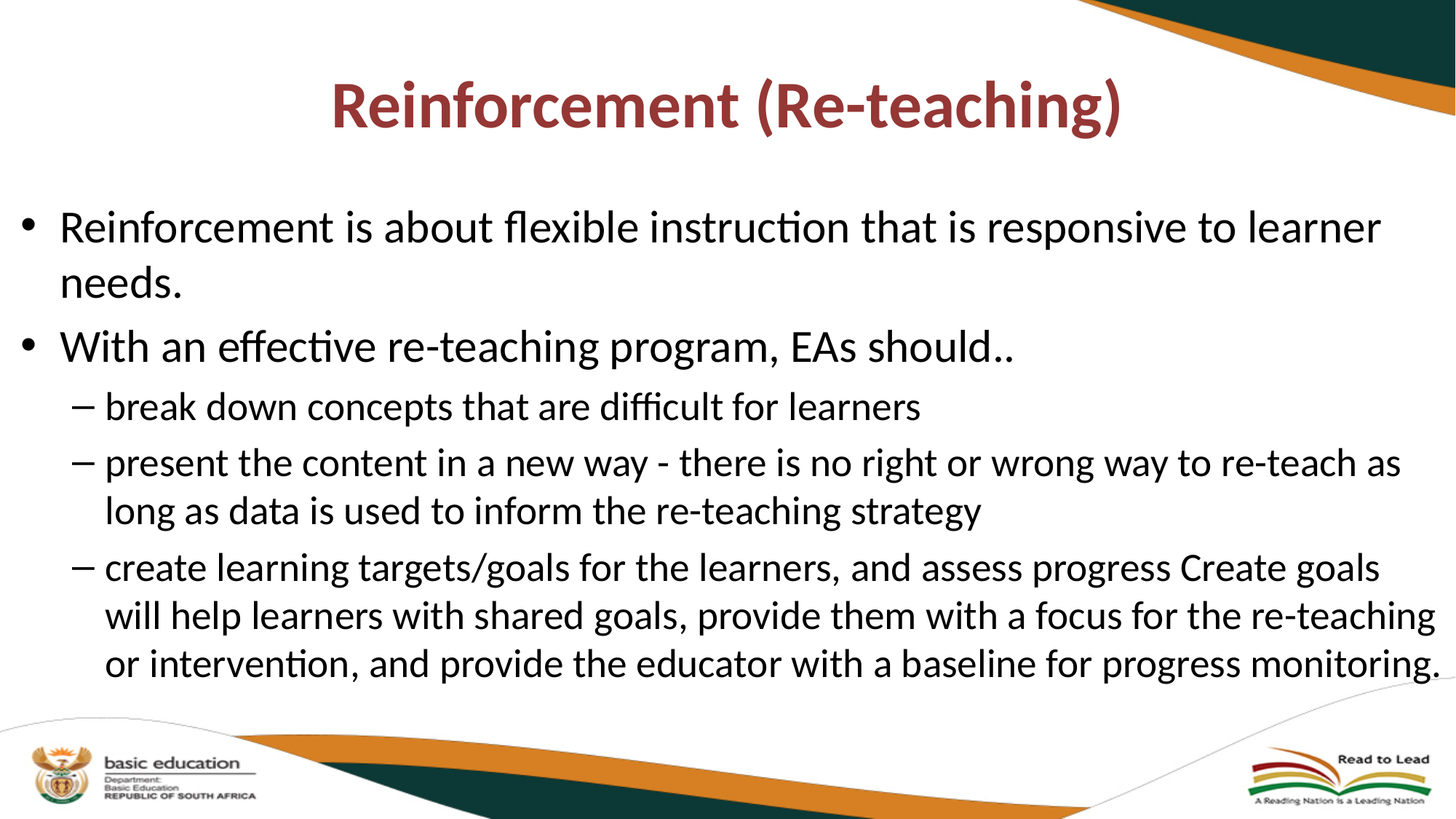

# Reinforcement (Re-teaching)
Reinforcement is about flexible instruction that is responsive to learner needs.
With an effective re-teaching program, EAs should..
break down concepts that are difficult for learners
present the content in a new way - there is no right or wrong way to re-teach as long as data is used to inform the re-teaching strategy
create learning targets/goals for the learners, and assess progress Create goals will help learners with shared goals, provide them with a focus for the re-teaching or intervention, and provide the educator with a baseline for progress monitoring.